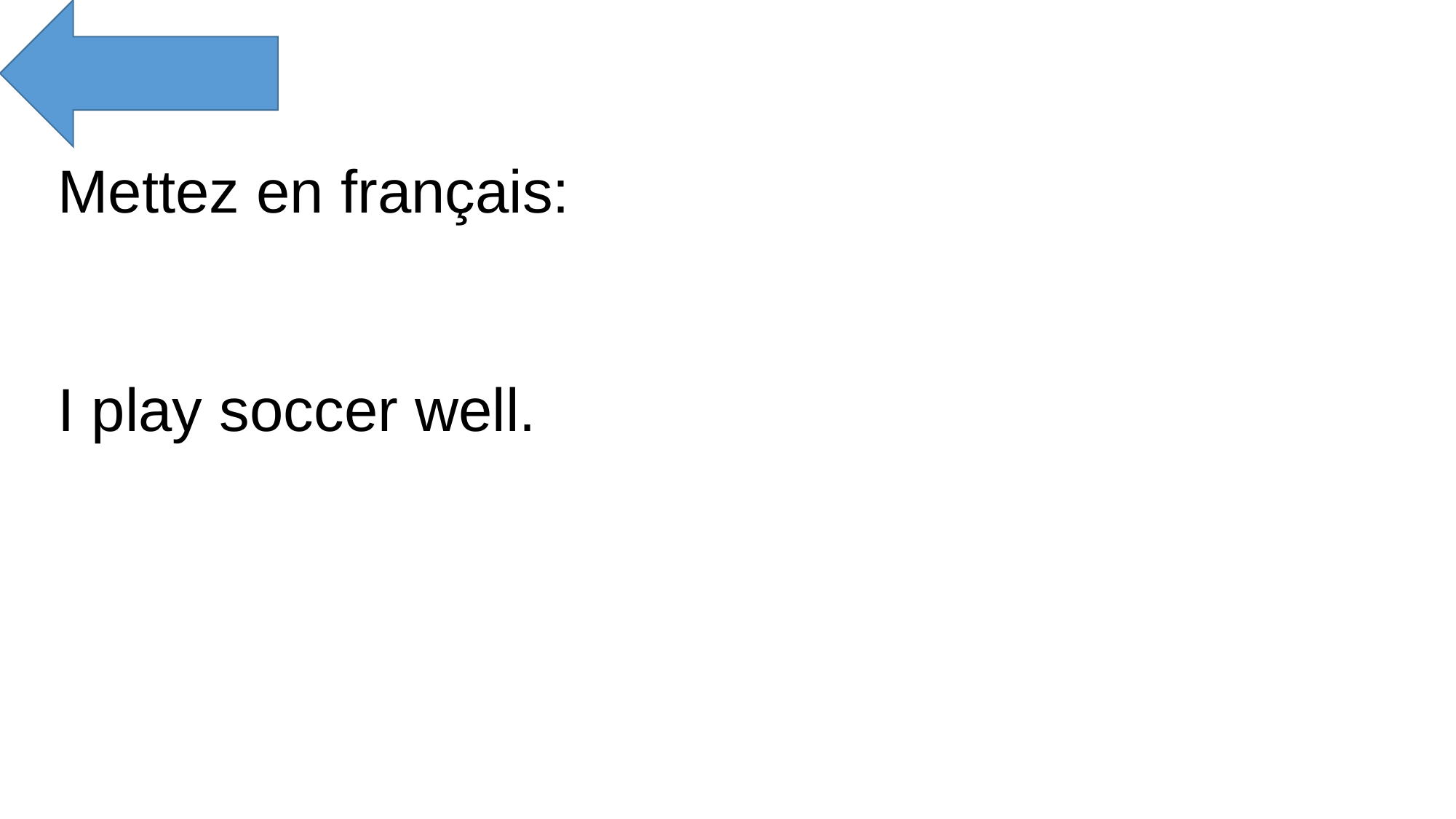

Mettez en français:

I play soccer well.